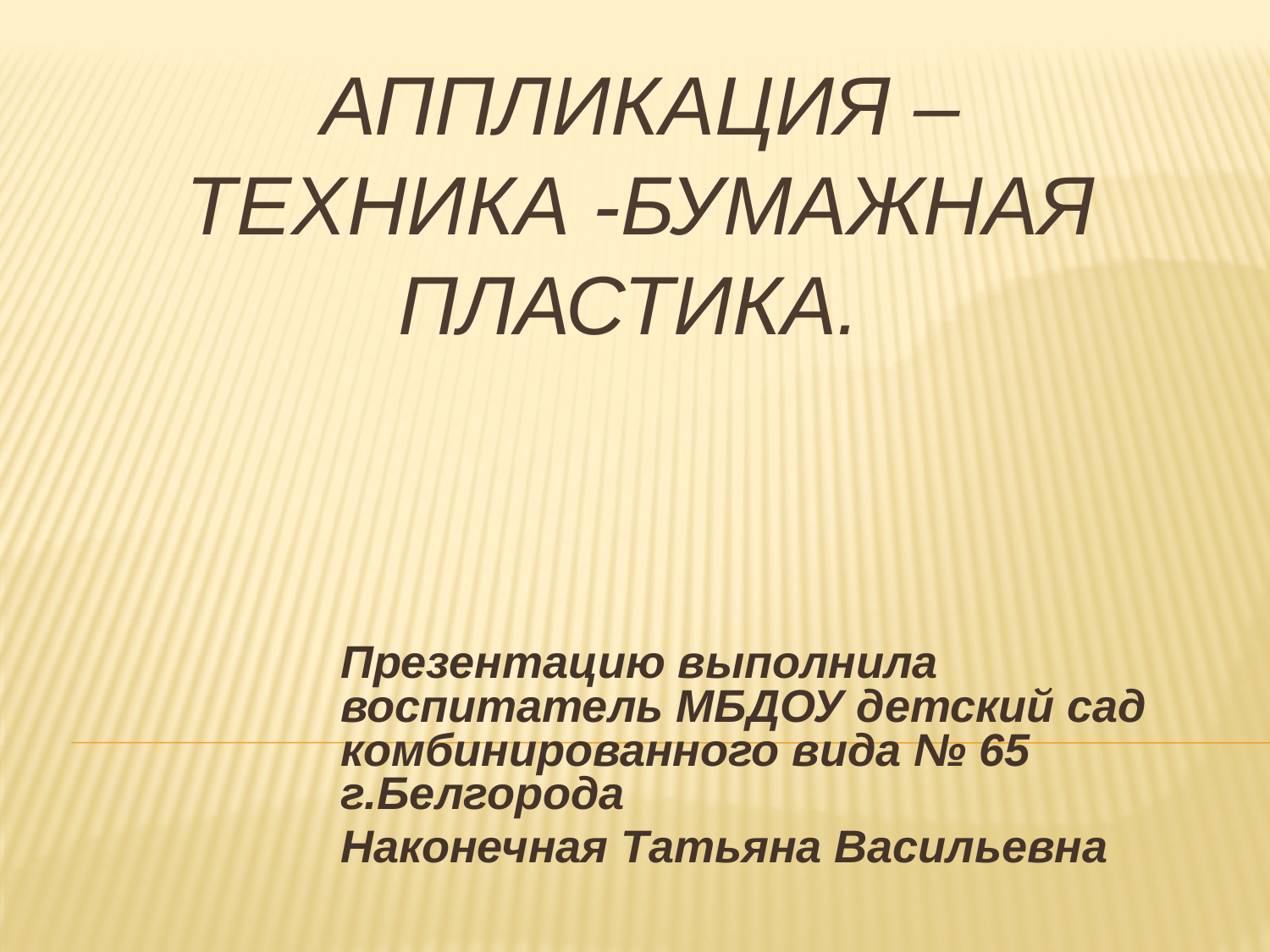

# Аппликация – техника -бумажная пластика.
Презентацию выполнила воспитатель МБДОУ детский сад комбинированного вида № 65 г.Белгорода
Наконечная Татьяна Васильевна